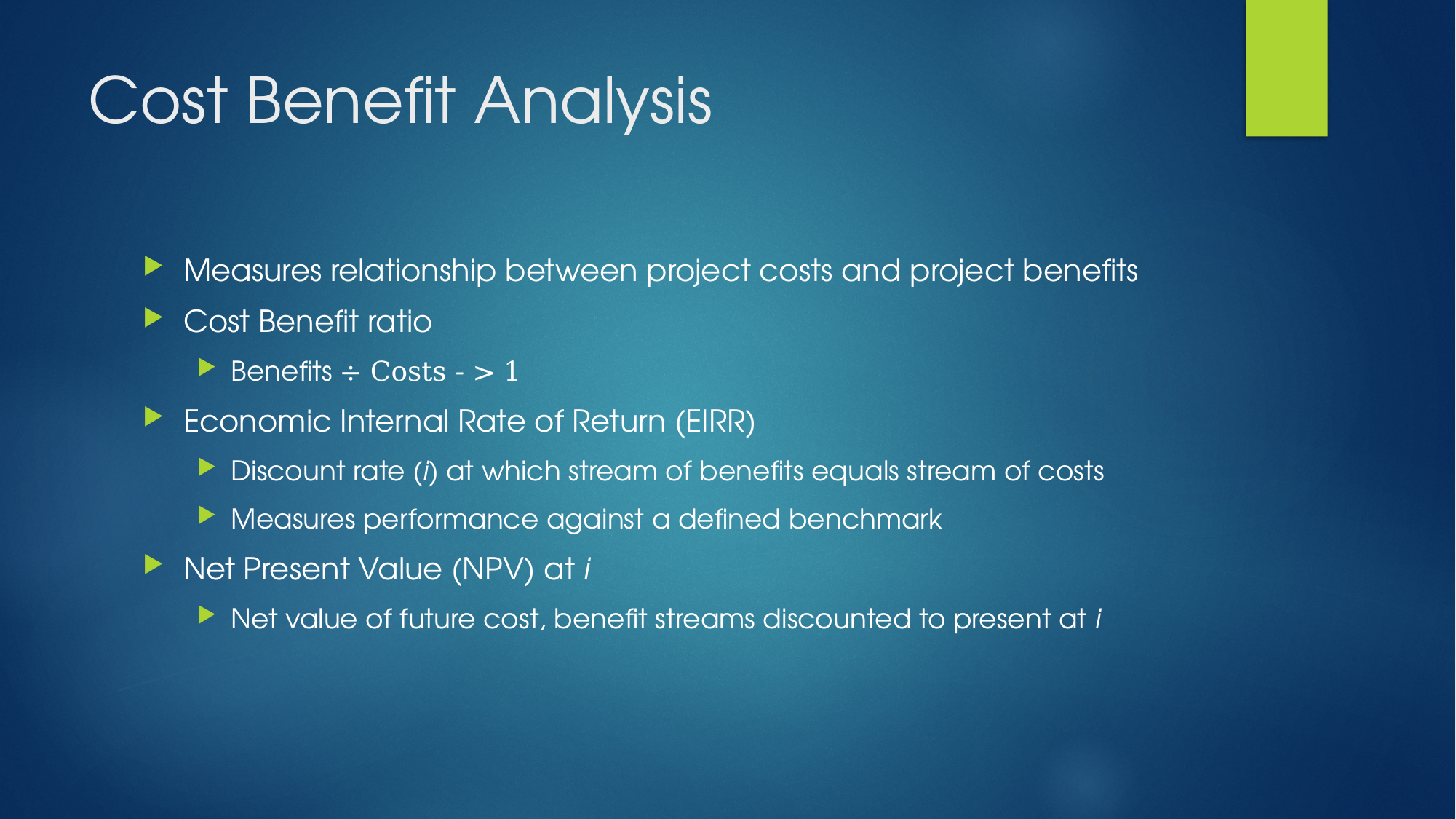

# Cost Benefit Analysis
Measures relationship between project costs and project benefits
Cost Benefit ratio
Benefits ÷ Costs - > 1
Economic Internal Rate of Return (EIRR)
Discount rate (i) at which stream of benefits equals stream of costs
Measures performance against a defined benchmark
Net Present Value (NPV) at i
Net value of future cost, benefit streams discounted to present at i